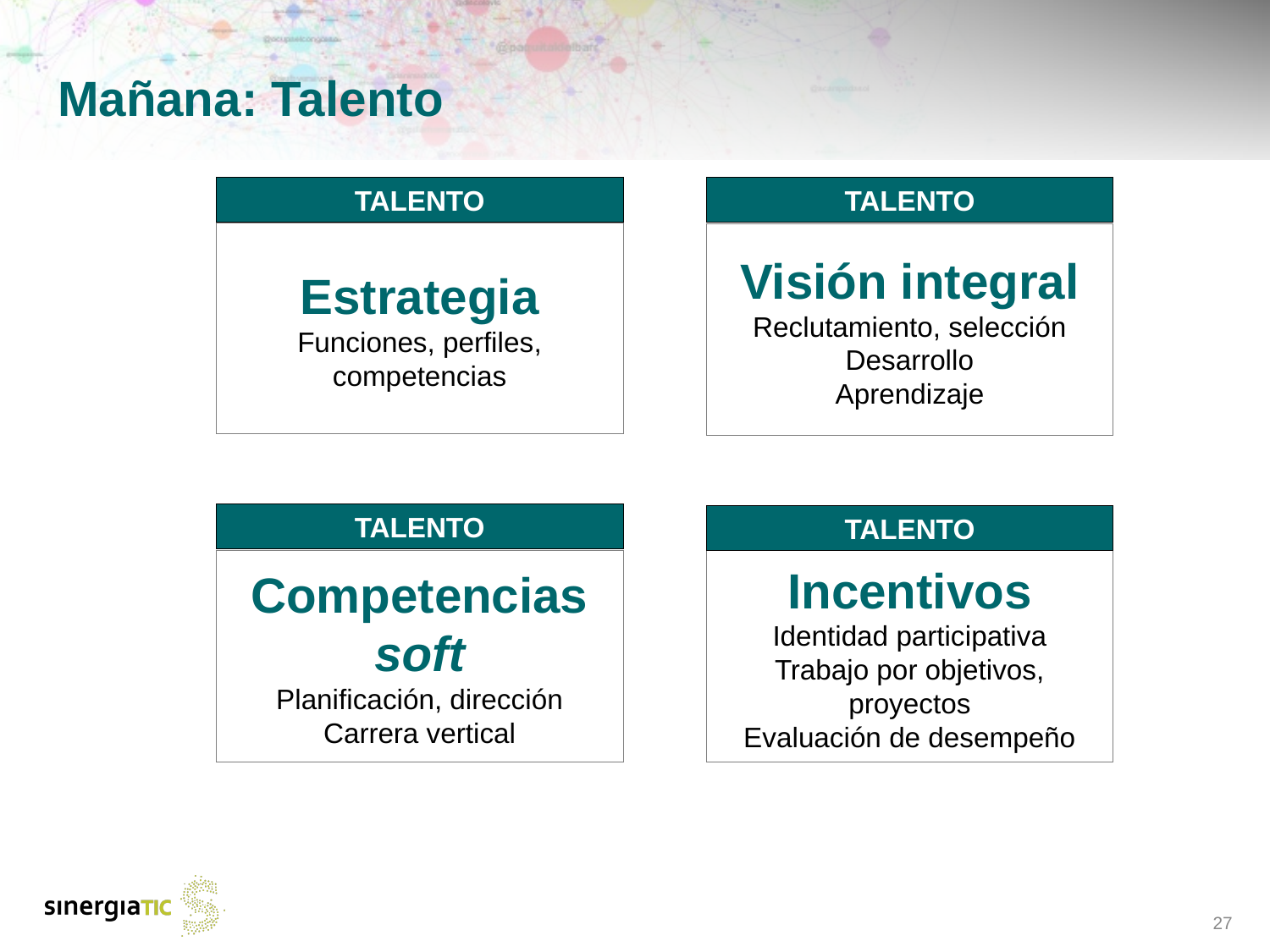

# Mañana: Talento
Talento
Estrategia
Funciones, perfiles, competencias
Talento
Visión integral
Reclutamiento, selección
Desarrollo
Aprendizaje
Talento
Competencias soft
Planificación, dirección
Carrera vertical
Talento
Incentivos
Identidad participativa
Trabajo por objetivos, proyectos
Evaluación de desempeño